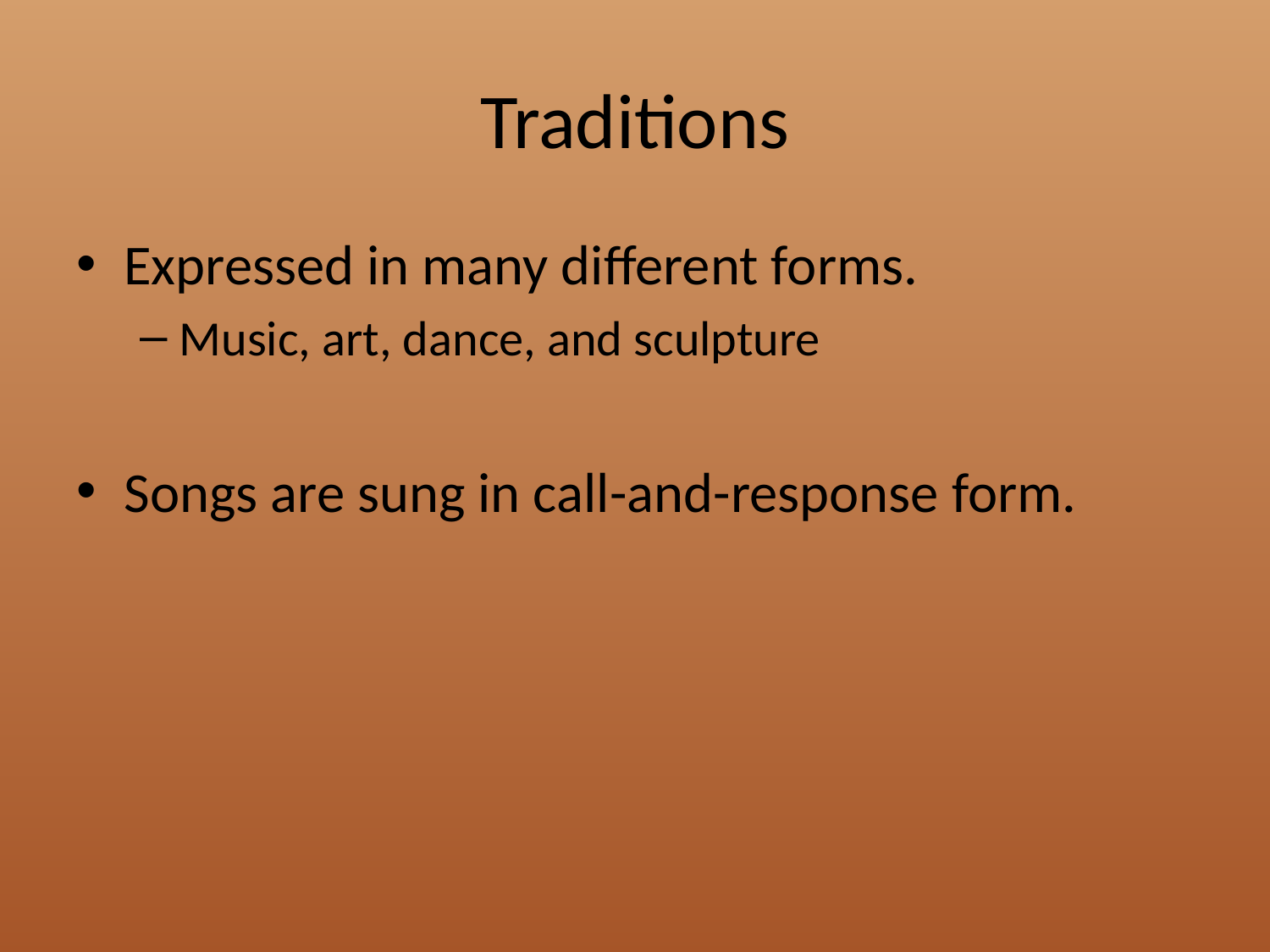

# Traditions
Expressed in many different forms.
Music, art, dance, and sculpture

Songs are sung in call-and-response form.